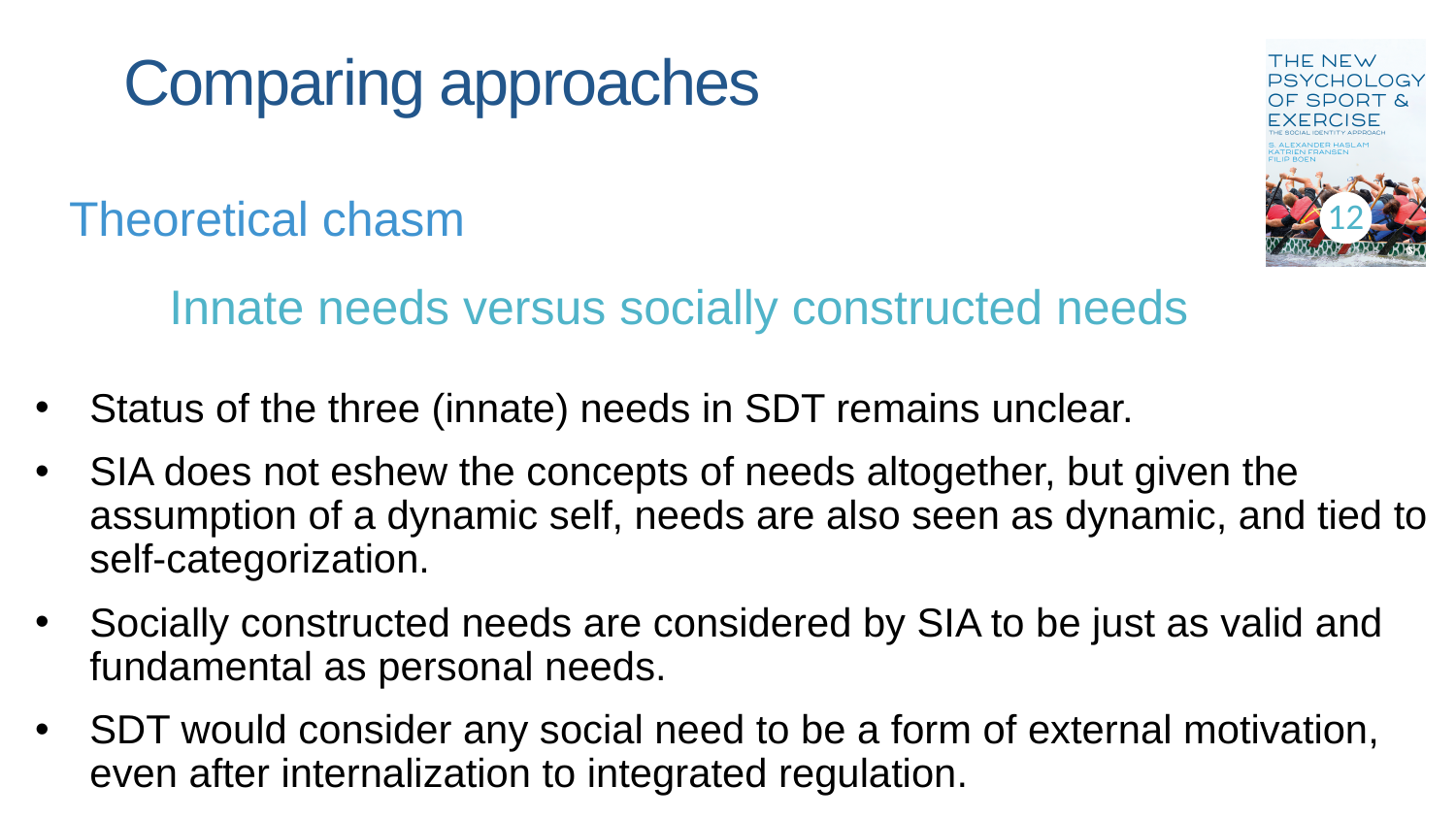

# Comparing approaches
12
Theoretical chasm
Innate needs versus socially constructed needs
Status of the three (innate) needs in SDT remains unclear.
SIA does not eshew the concepts of needs altogether, but given the assumption of a dynamic self, needs are also seen as dynamic, and tied to self-categorization.
Socially constructed needs are considered by SIA to be just as valid and fundamental as personal needs.
SDT would consider any social need to be a form of external motivation, even after internalization to integrated regulation.